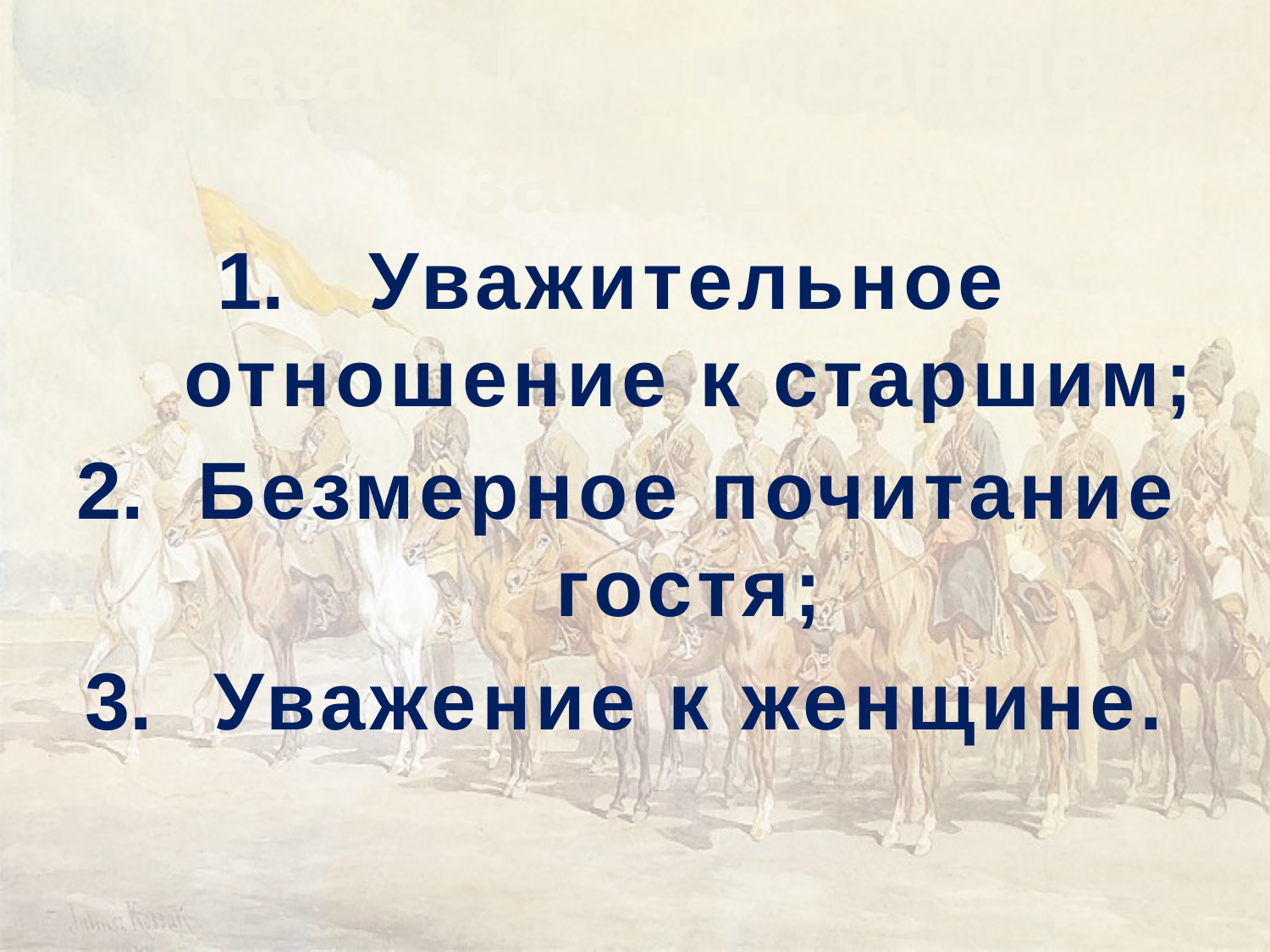

# Казачьи неписаные законы
Уважительное отношение к старшим;
Безмерное почитание гостя;
Уважение к женщине.